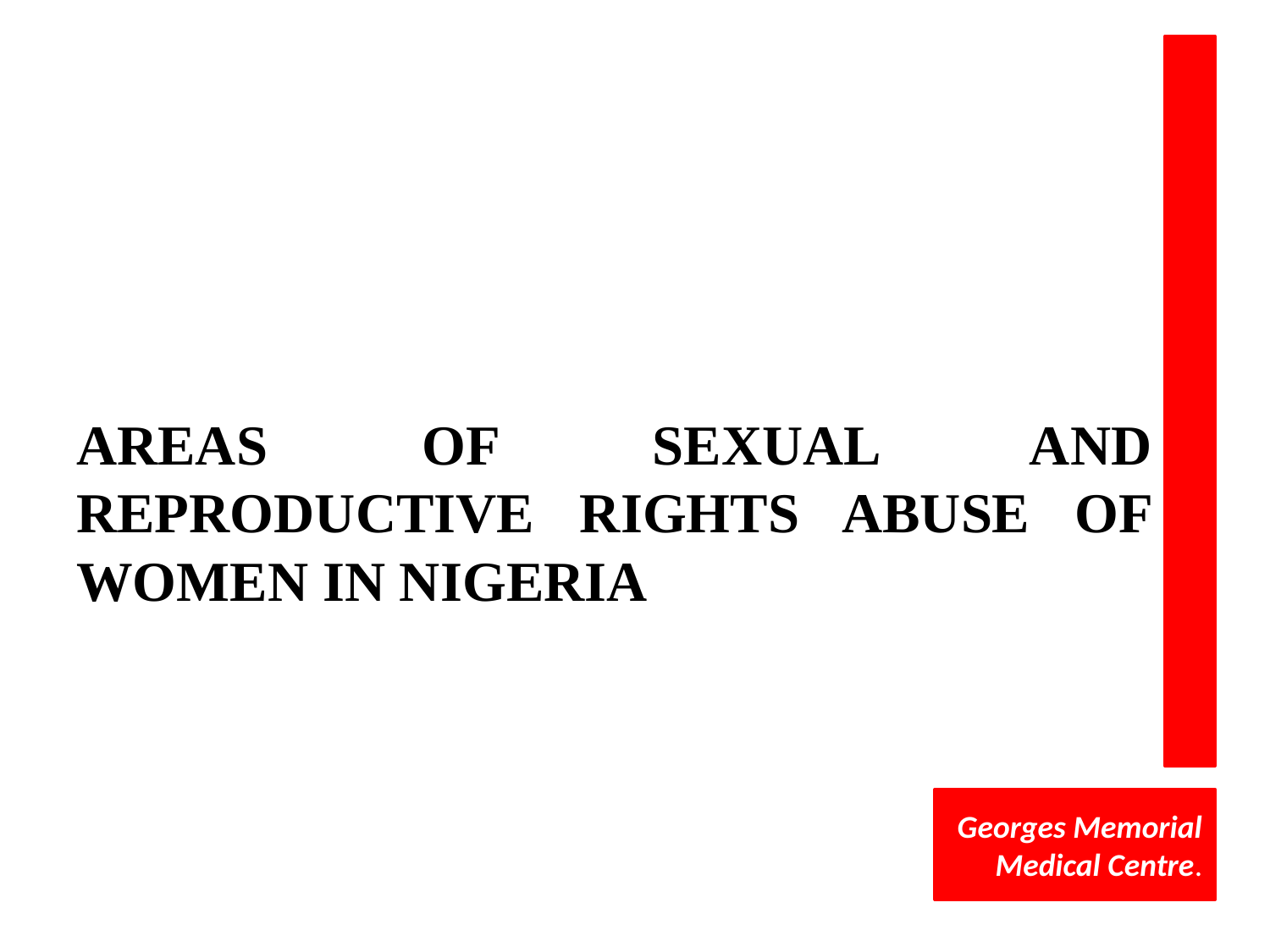

#

AREAS OF SEXUAL AND REPRODUCTIVE RIGHTS ABUSE OF WOMEN IN NIGERIA